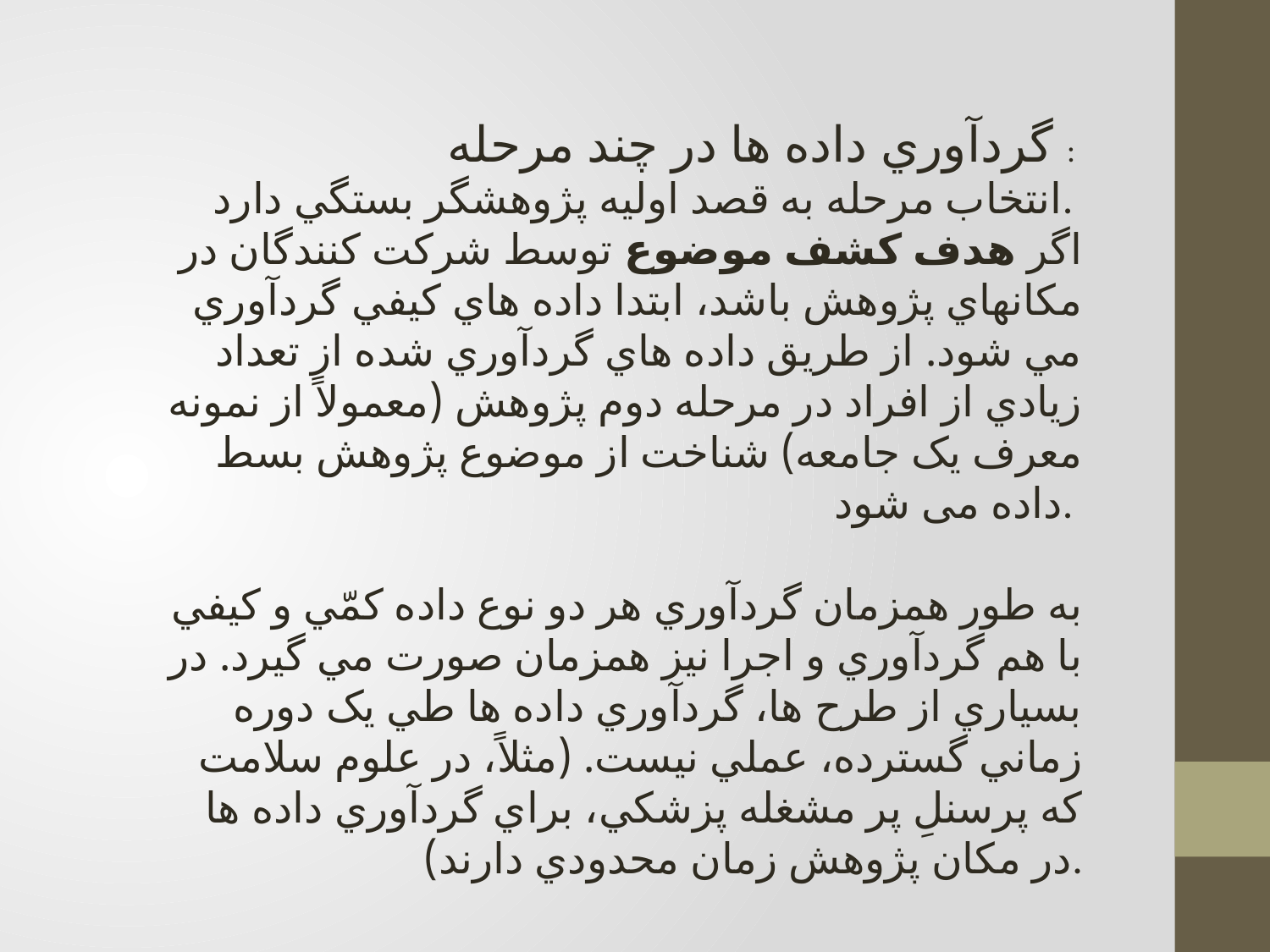

گردآوري داده ها در چند مرحله :
انتخاب مرحله به قصد اوليه پژوهشگر بستگي دارد.
اگر هدف کشف موضوع توسط شرکت کنندگان در مکانهاي پژوهش باشد، ابتدا داده هاي کيفي گردآوري مي شود. از طريق داده هاي گردآوري شده از تعداد زيادي از افراد در مرحله دوم پژوهش (معمولاً از نمونه معرف يک جامعه) شناخت از موضوع پژوهش بسط داده می شود.

به طور همزمان گردآوري هر دو نوع داده کمّي و کيفي با هم گردآوري و اجرا نيز همزمان صورت مي گيرد. در بسياري از طرح ها، گردآوري داده ها طي يک دوره زماني گسترده، عملي نيست. (مثلاً، در علوم سلامت که پرسنلِ پر مشغله پزشکي، براي گردآوري داده ها در مکان پژوهش زمان محدودي دارند).